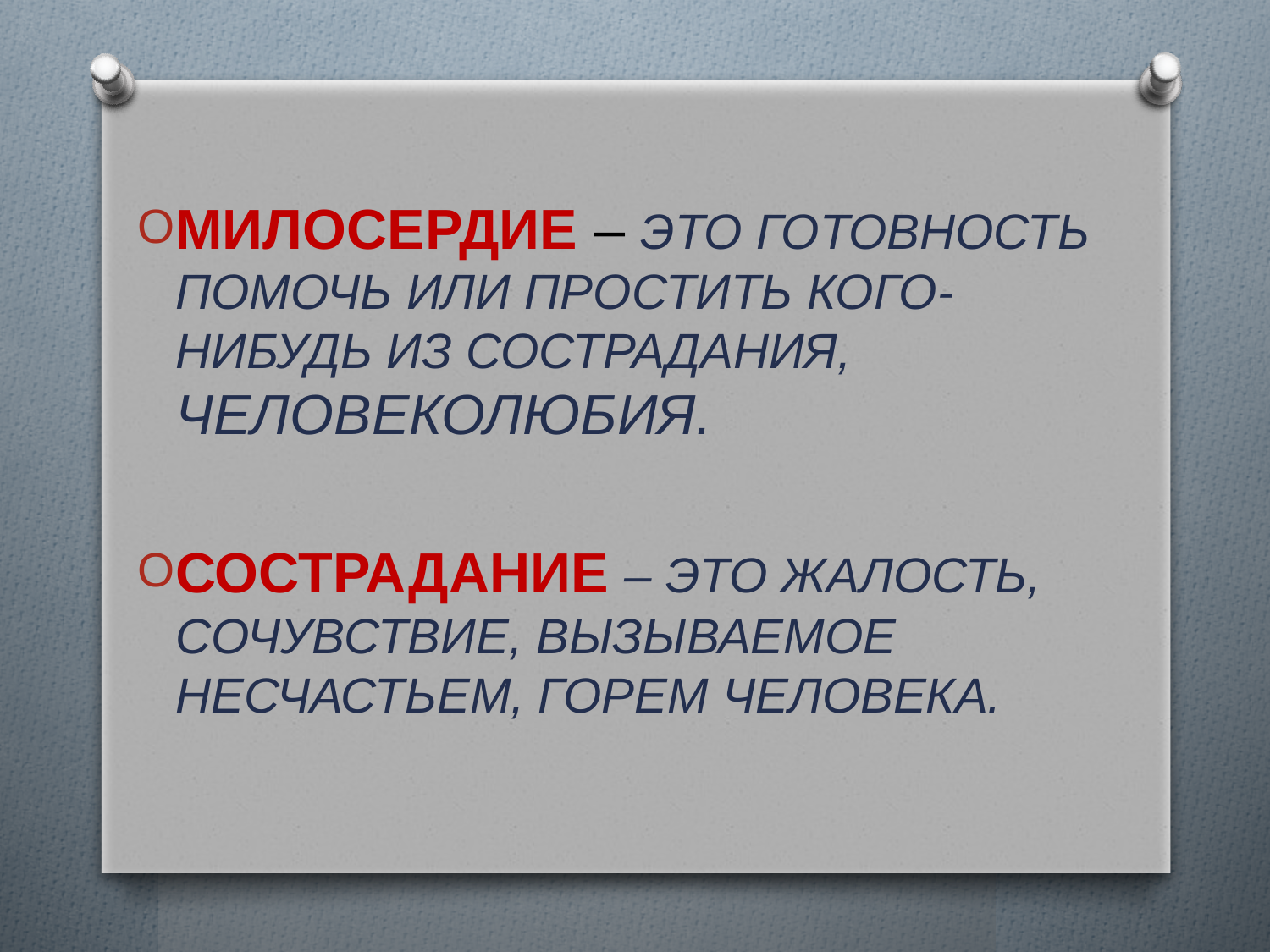

МИЛОСЕРДИЕ – ЭТО ГОТОВНОСТЬ ПОМОЧЬ ИЛИ ПРОСТИТЬ КОГО-НИБУДЬ ИЗ СОСТРАДАНИЯ, ЧЕЛОВЕКОЛЮБИЯ.

СОСТРАДАНИЕ – ЭТО ЖАЛОСТЬ, СОЧУВСТВИЕ, ВЫЗЫВАЕМОЕ НЕСЧАСТЬЕМ, ГОРЕМ ЧЕЛОВЕКА.